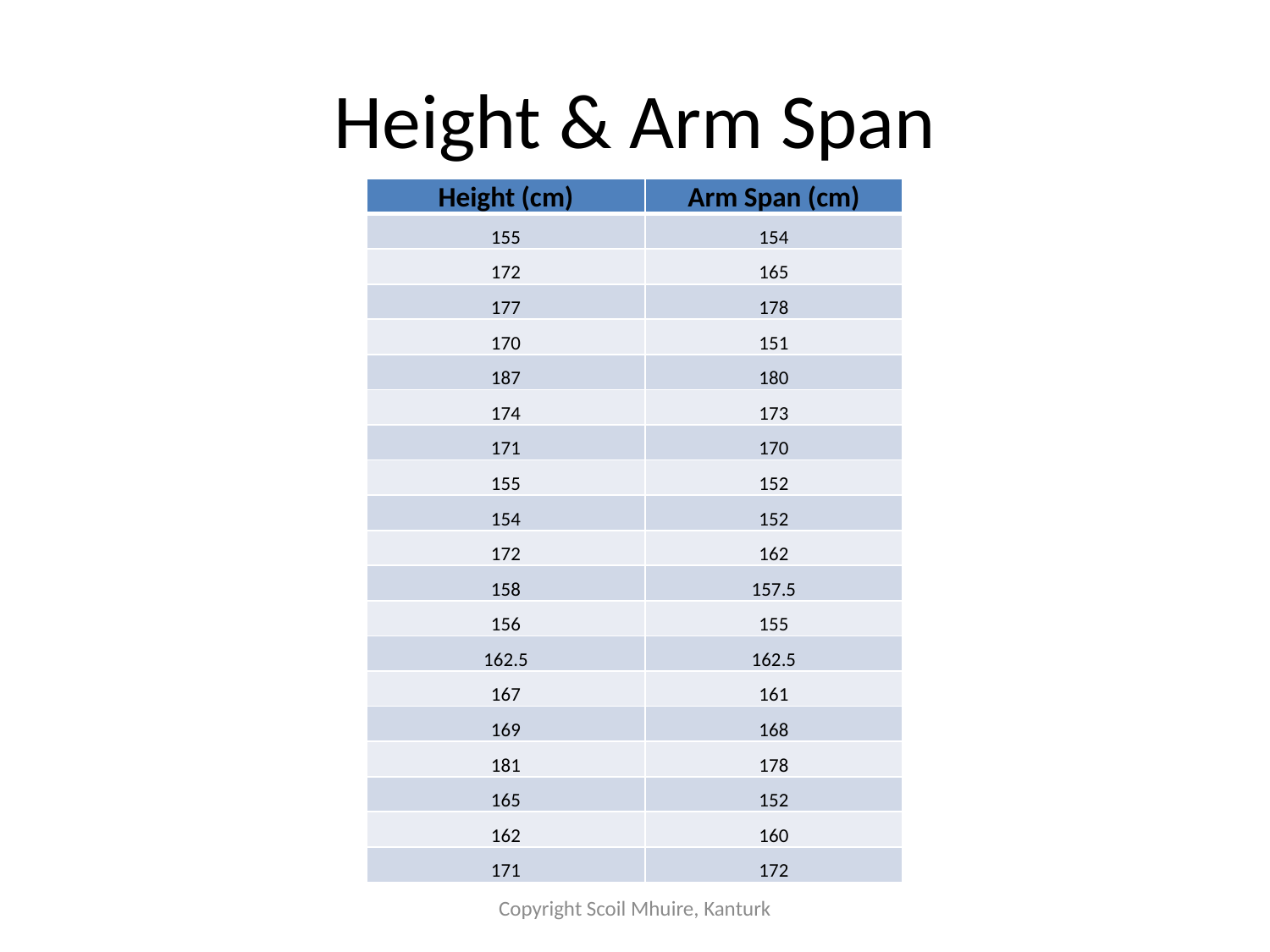

# Height & Arm Span
| Height (cm) | Arm Span (cm) |
| --- | --- |
| 155 | 154 |
| 172 | 165 |
| 177 | 178 |
| 170 | 151 |
| 187 | 180 |
| 174 | 173 |
| 171 | 170 |
| 155 | 152 |
| 154 | 152 |
| 172 | 162 |
| 158 | 157.5 |
| 156 | 155 |
| 162.5 | 162.5 |
| 167 | 161 |
| 169 | 168 |
| 181 | 178 |
| 165 | 152 |
| 162 | 160 |
| 171 | 172 |
Copyright Scoil Mhuire, Kanturk